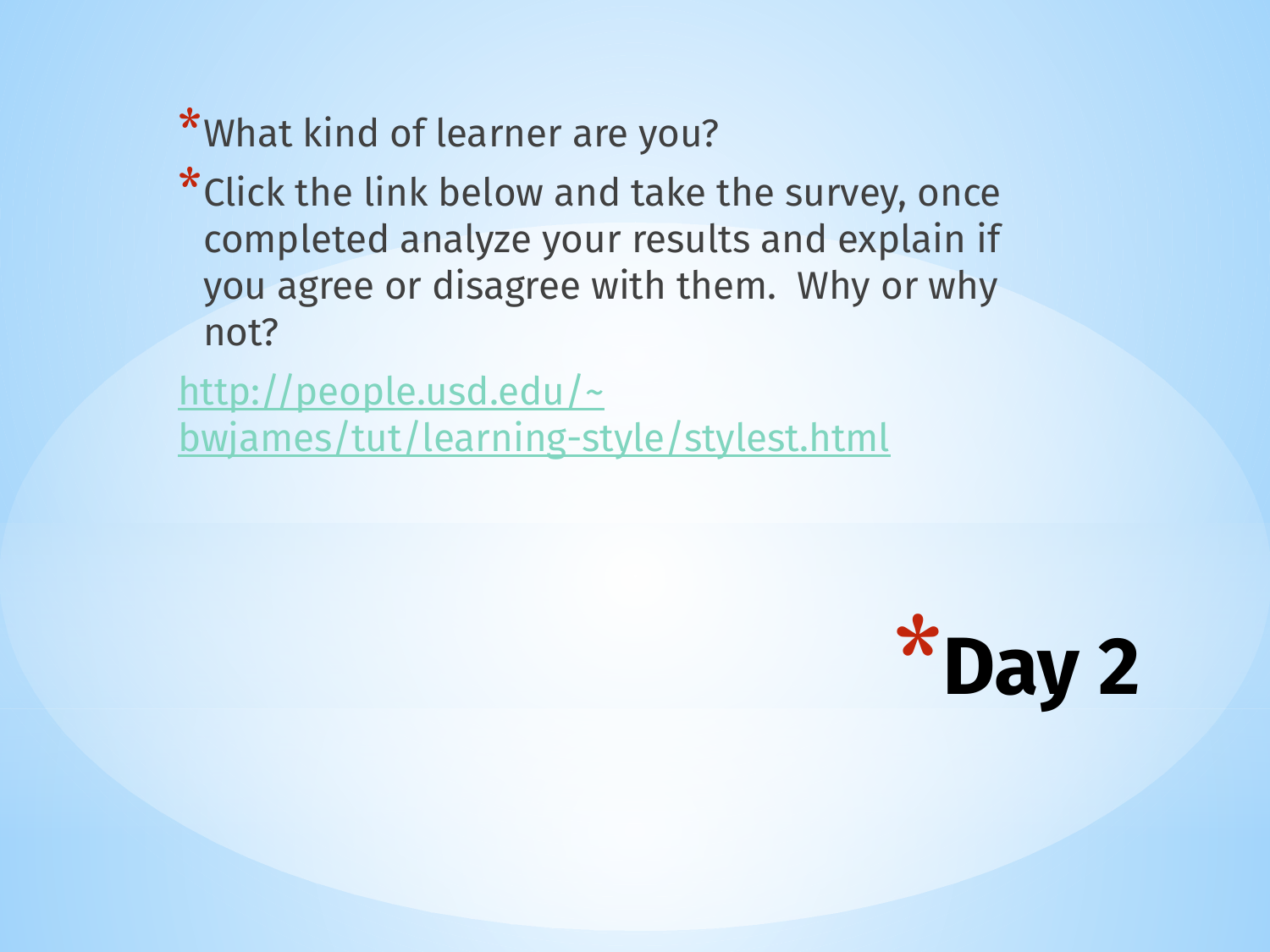

What kind of learner are you?
Click the link below and take the survey, once completed analyze your results and explain if you agree or disagree with them.  Why or why not?
http://people.usd.edu/~bwjames/tut/learning-style/stylest.html

# Day 2